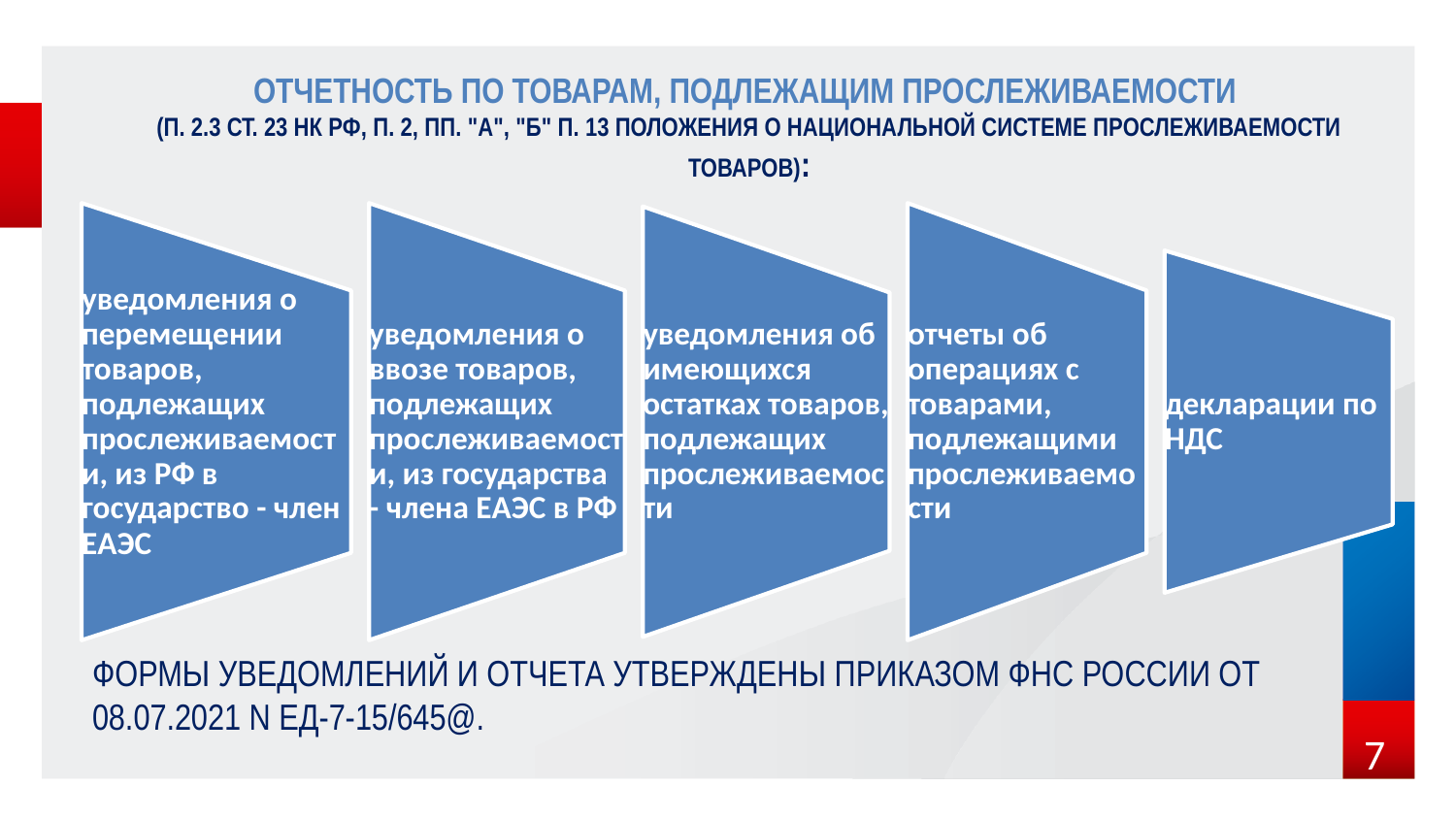

# Отчетность по товарам, подлежащим прослеживаемости (п. 2.3 ст. 23 НК РФ, п. 2, пп. "а", "б" п. 13 Положения о национальной системе прослеживаемости товаров):
уведомления о перемещении товаров, подлежащих прослеживаемости, из РФ в государство - член ЕАЭС
уведомления о ввозе товаров, подлежащих прослеживаемости, из государства - члена ЕАЭС в РФ
уведомления об имеющихся остатках товаров, подлежащих прослеживаемости
отчеты об операциях с товарами, подлежащими прослеживаемости
декларации по НДС
Формы уведомлений и отчета утверждены Приказом ФНС России от 08.07.2021 N ЕД-7-15/645@.
7